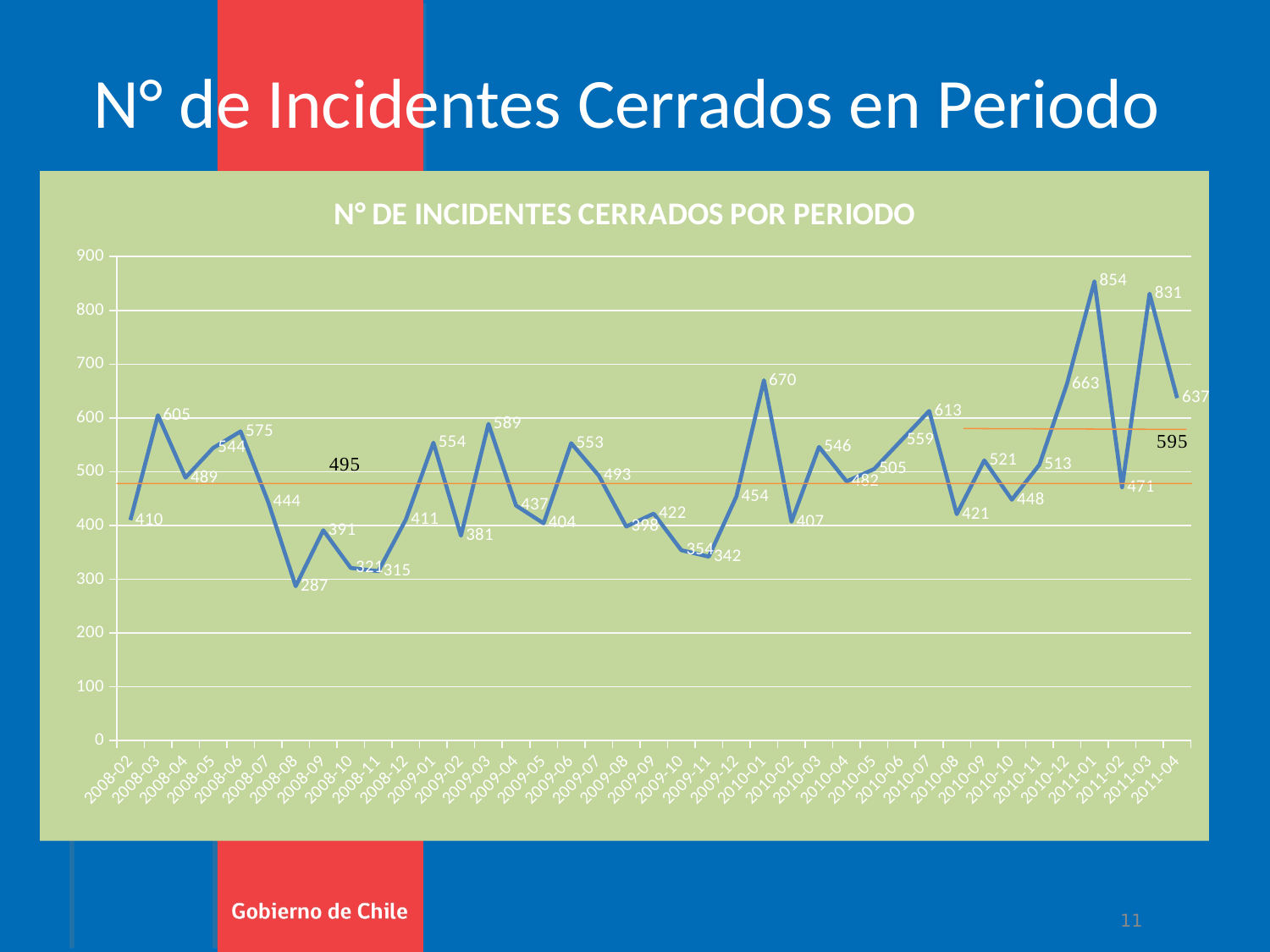

N° de Incidentes Cerrados en Periodo

### Chart: N° DE INCIDENTES CERRADOS POR PERIODO

| Category | INCIDENTES |
|---|---|
| 2008-02 | 410.0 |
| 2008-03 | 605.0 |
| 2008-04 | 489.0 |
| 2008-05 | 544.0 |
| 2008-06 | 575.0 |
| 2008-07 | 444.0 |
| 2008-08 | 287.0 |
| 2008-09 | 391.0 |
| 2008-10 | 321.0 |
| 2008-11 | 315.0 |
| 2008-12 | 411.0 |
| 2009-01 | 554.0 |
| 2009-02 | 381.0 |
| 2009-03 | 589.0 |
| 2009-04 | 437.0 |
| 2009-05 | 404.0 |
| 2009-06 | 553.0 |
| 2009-07 | 493.0 |
| 2009-08 | 398.0 |
| 2009-09 | 422.0 |
| 2009-10 | 354.0 |
| 2009-11 | 342.0 |
| 2009-12 | 454.0 |
| 2010-01 | 670.0 |
| 2010-02 | 407.0 |
| 2010-03 | 546.0 |
| 2010-04 | 482.0 |
| 2010-05 | 505.0 |
| 2010-06 | 559.0 |
| 2010-07 | 613.0 |
| 2010-08 | 421.0 |
| 2010-09 | 521.0 |
| 2010-10 | 448.0 |
| 2010-11 | 513.0 |
| 2010-12 | 663.0 |
| 2011-01 | 854.0 |
| 2011-02 | 471.0 |
| 2011-03 | 831.0 |
| 2011-04 | 637.0 |
11